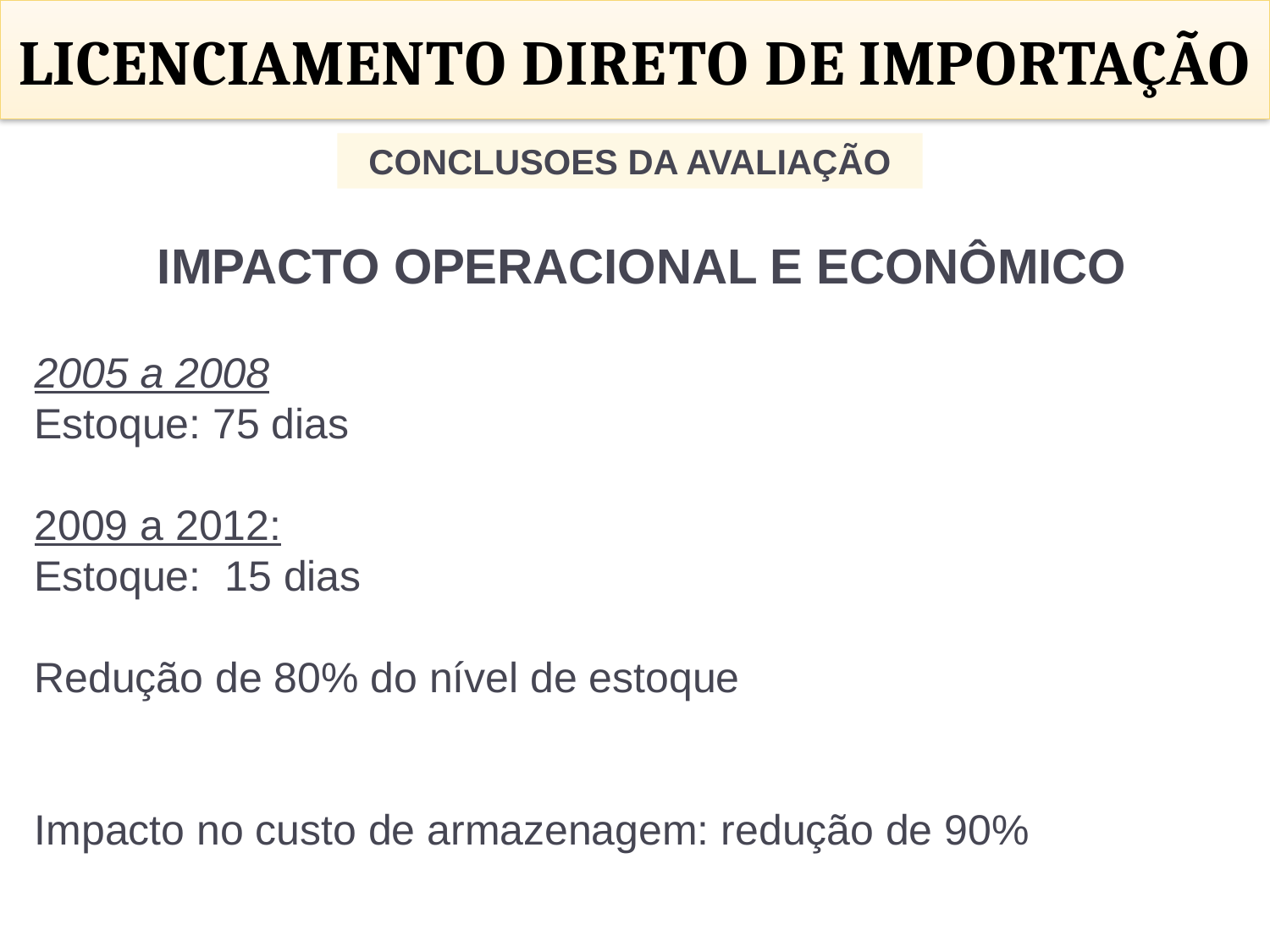

LICENCIAMENTO DIRETO DE IMPORTAÇÃO
CONCLUSOES DA AVALIAÇÃO
IMPACTO OPERACIONAL E ECONÔMICO
2005 a 2008
Estoque: 75 dias

2009 a 2012:
Estoque:  15 dias

Redução de 80% do nível de estoque

Impacto no custo de armazenagem: redução de 90%